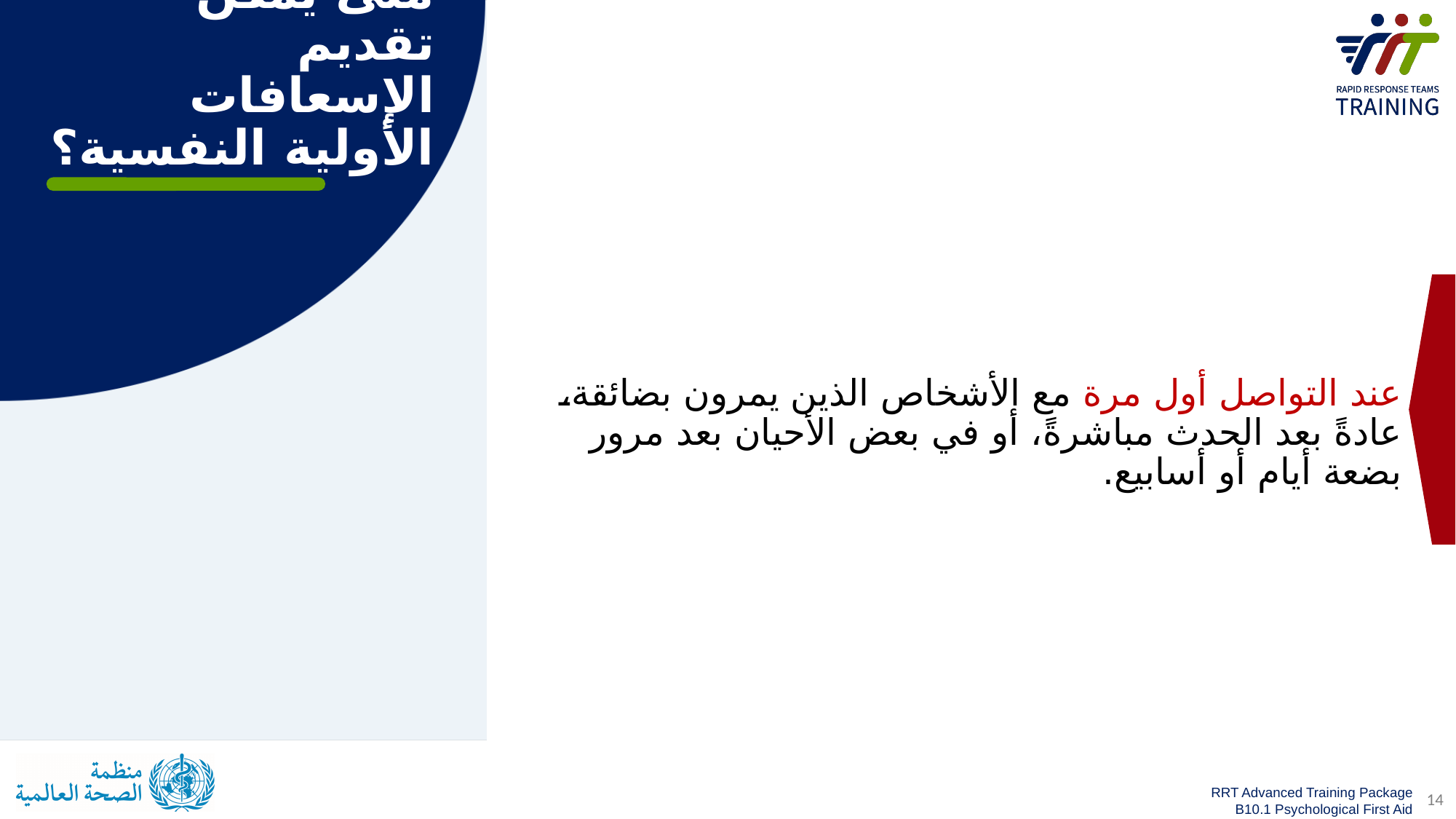

متى يمكن تقديم الإسعافات الأولية النفسية؟

عند التواصل أول مرة مع الأشخاص الذين يمرون بضائقة، عادةً بعد الحدث مباشرةً، أو في بعض الأحيان بعد مرور بضعة أيام أو أسابيع.